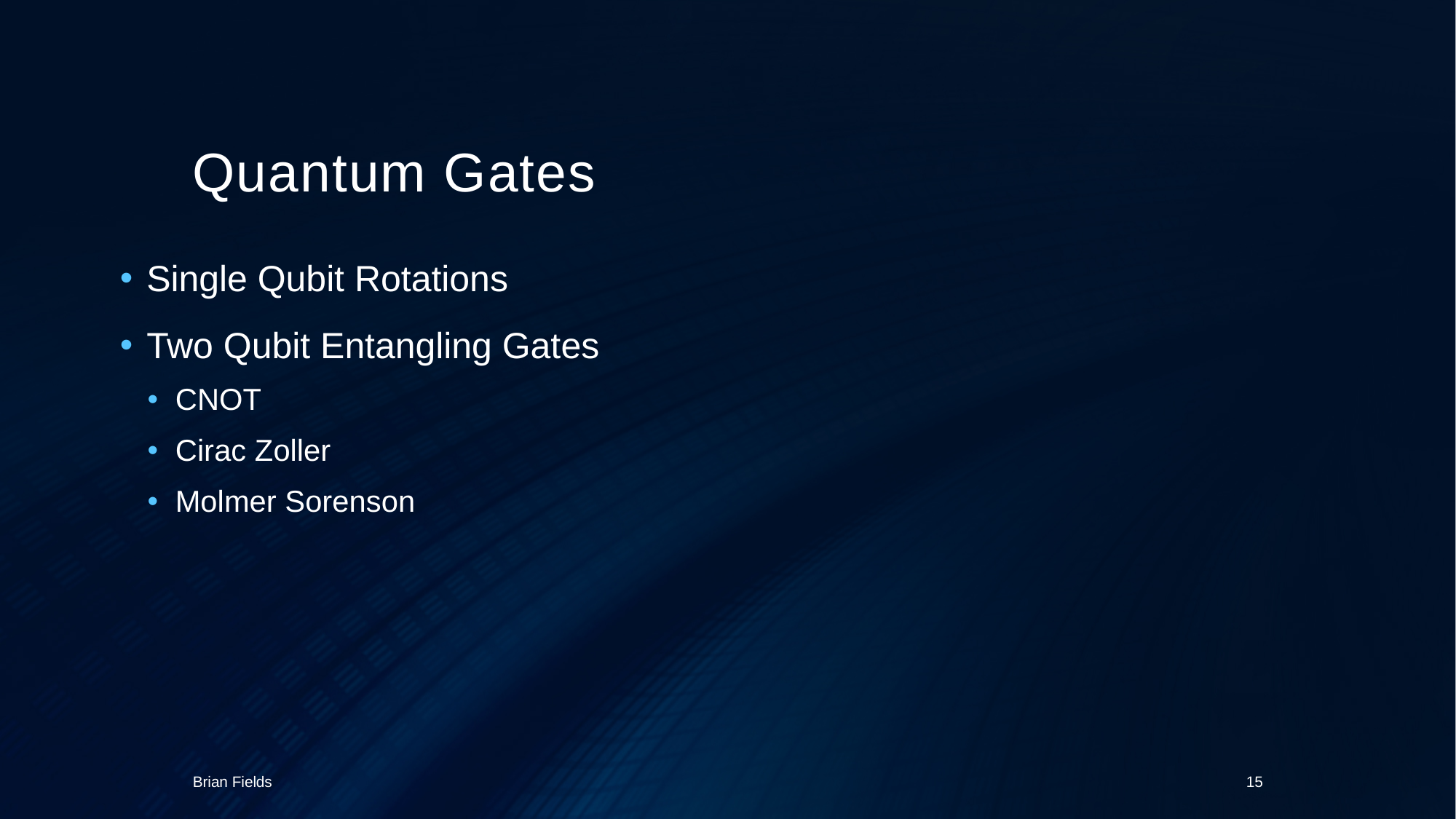

# Quantum Gates
Single Qubit Rotations
Two Qubit Entangling Gates
CNOT
Cirac Zoller
Molmer Sorenson
Brian Fields

15